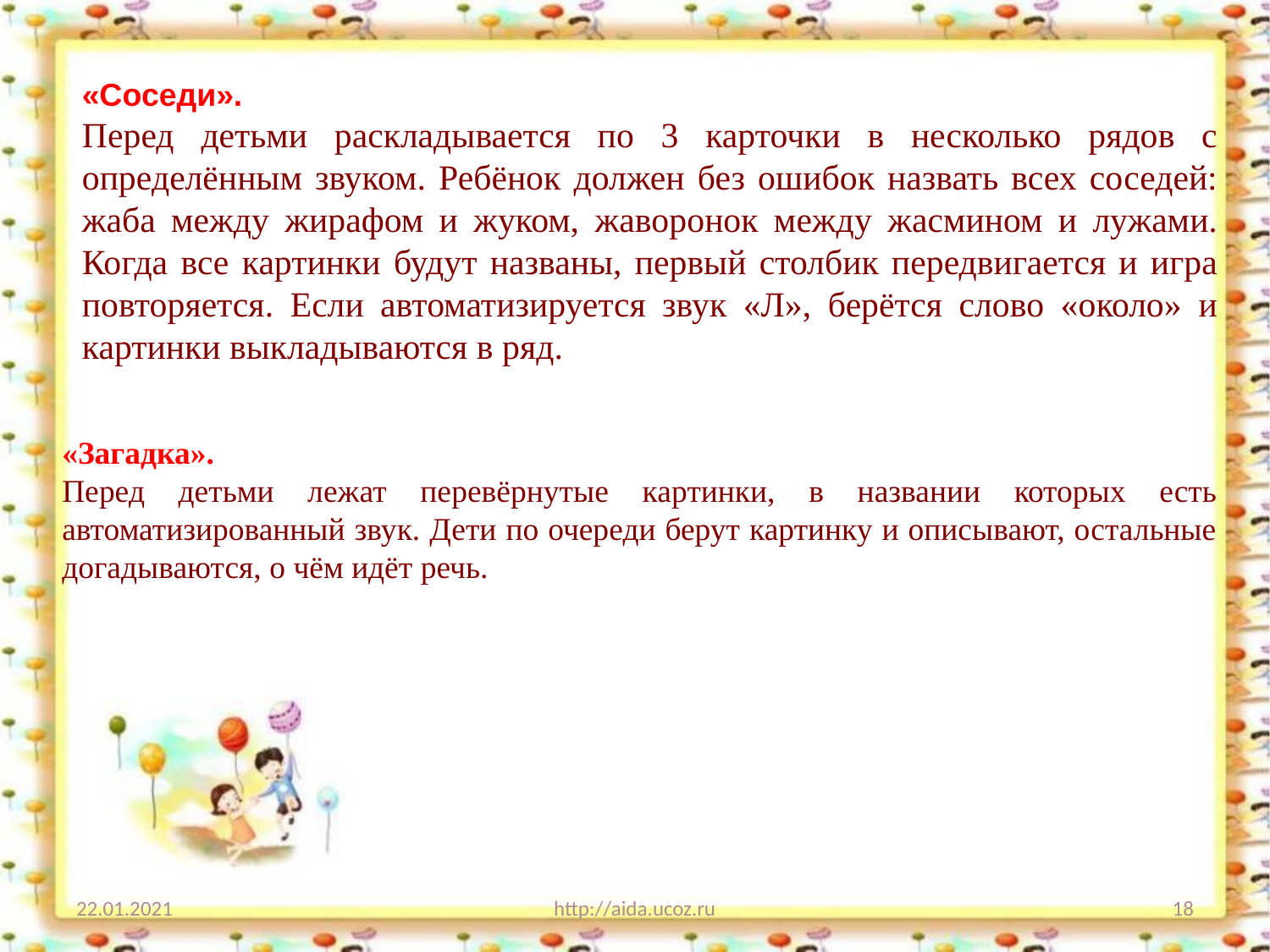

«Соседи».
Перед детьми раскладывается по 3 карточки в несколько рядов с определённым звуком. Ребёнок должен без ошибок назвать всех соседей: жаба между жирафом и жуком, жаворонок между жасмином и лужами. Когда все картинки будут названы, первый столбик передвигается и игра повторяется. Если автоматизируется звук «Л», берётся слово «около» и картинки выкладываются в ряд.

«Загадка».
Перед детьми лежат перевёрнутые картинки, в названии которых есть автоматизированный звук. Дети по очереди берут картинку и описывают, остальные догадываются, о чём идёт речь.
22.01.2021
http://aida.ucoz.ru
18